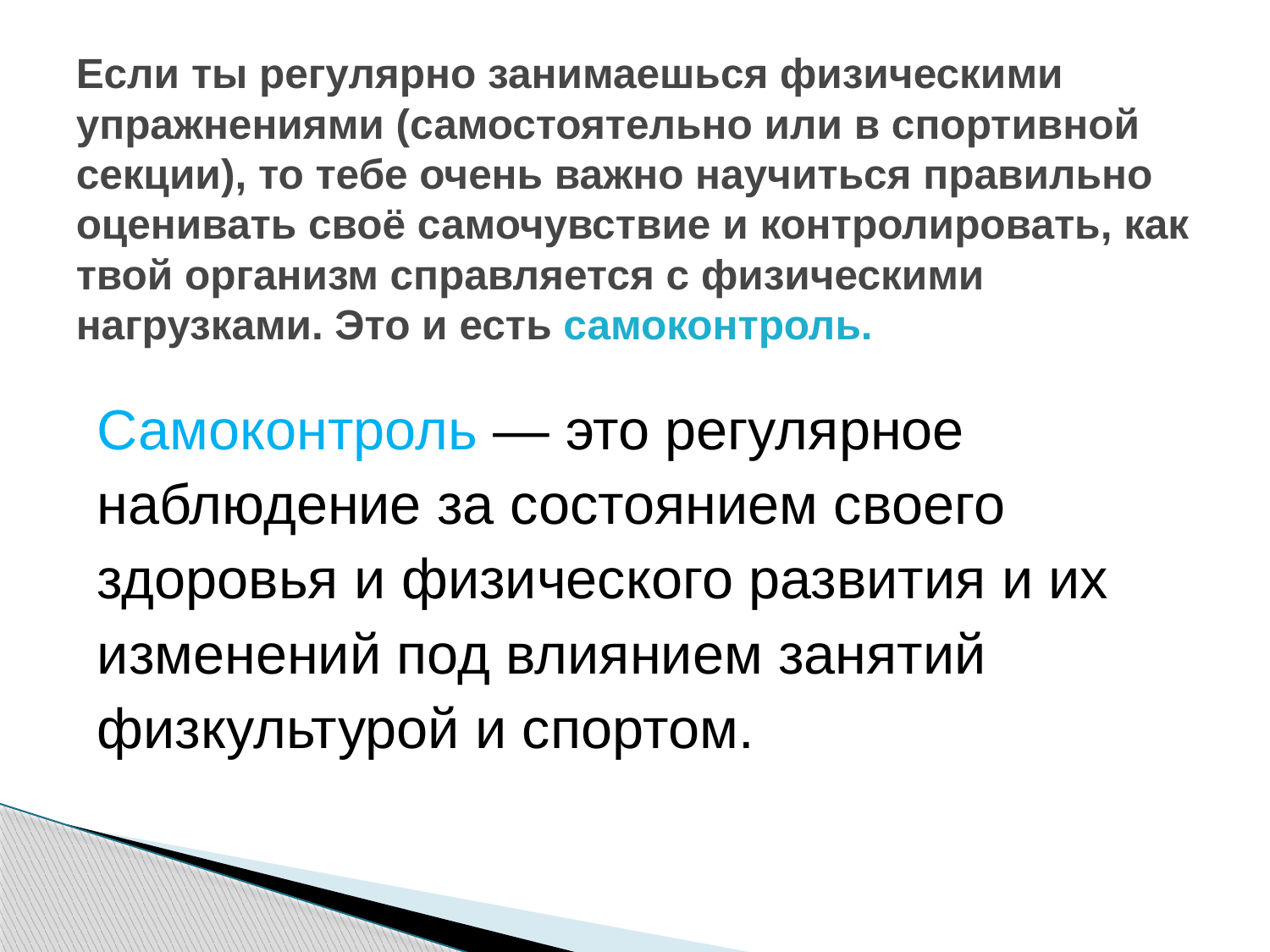

# Если ты регулярно занимаешься физическими упражнениями (самостоятельно или в спортивной секции), то тебе очень важно научиться правильно оценивать своё самочувствие и контролировать, как твой организм справляется с физическими нагрузками. Это и есть самоконтроль.
Самоконтроль — это регулярное
наблюдение за состоянием своего
здоровья и физического развития и их
изменений под влиянием занятий
физкультурой и спортом.